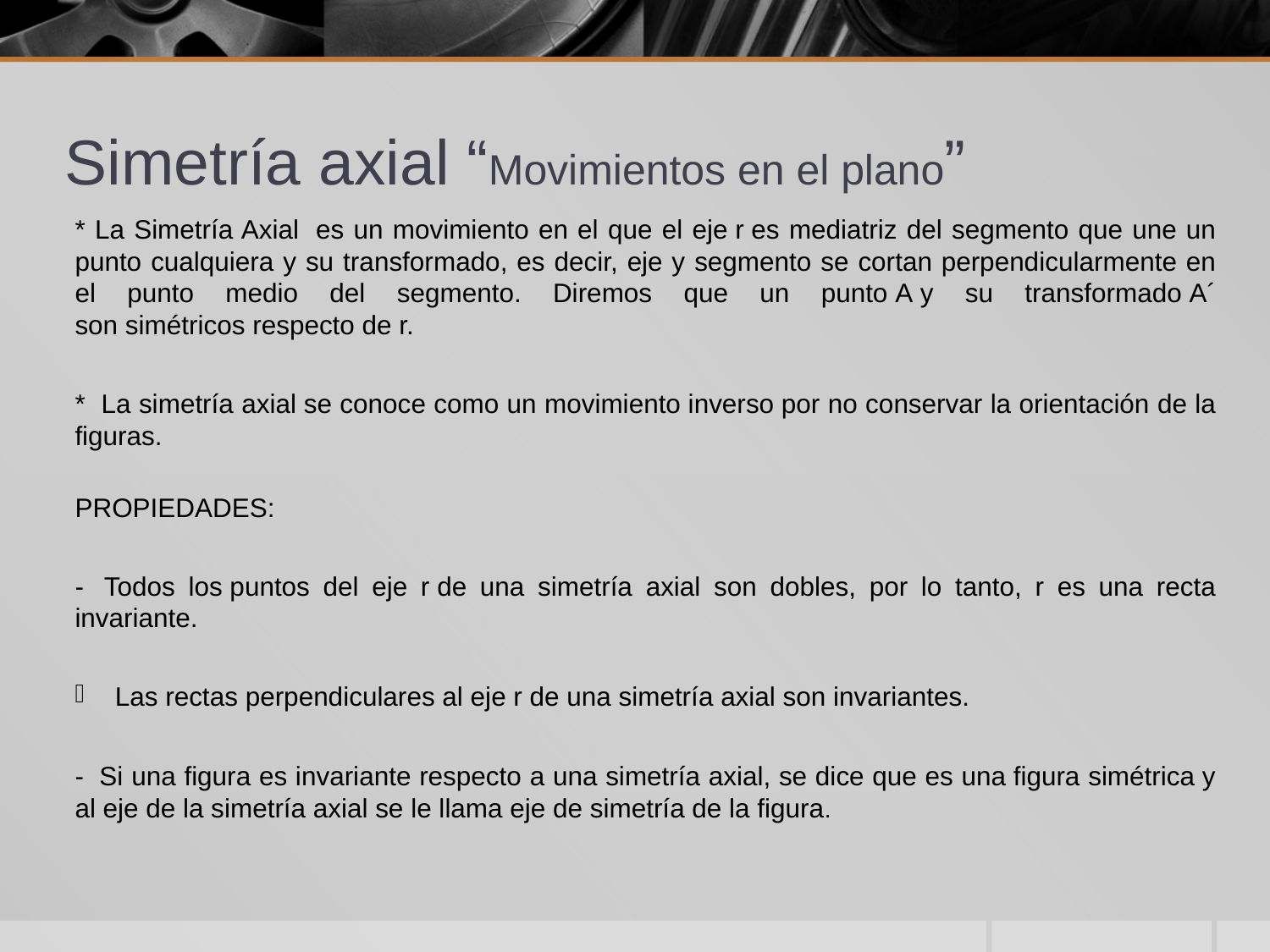

# Simetría axial “Movimientos en el plano”
* La Simetría Axial  es un movimiento en el que el eje r es mediatriz del segmento que une un punto cualquiera y su transformado, es decir, eje y segmento se cortan perpendicularmente en el punto medio del segmento. Diremos que un punto A y su transformado A´ son simétricos respecto de r.

*  La simetría axial se conoce como un movimiento inverso por no conservar la orientación de la figuras.
PROPIEDADES:

-  Todos los puntos del eje r de una simetría axial son dobles, por lo tanto, r es una recta invariante.

Las rectas perpendiculares al eje r de una simetría axial son invariantes.

-  Si una figura es invariante respecto a una simetría axial, se dice que es una figura simétrica y al eje de la simetría axial se le llama eje de simetría de la figura.